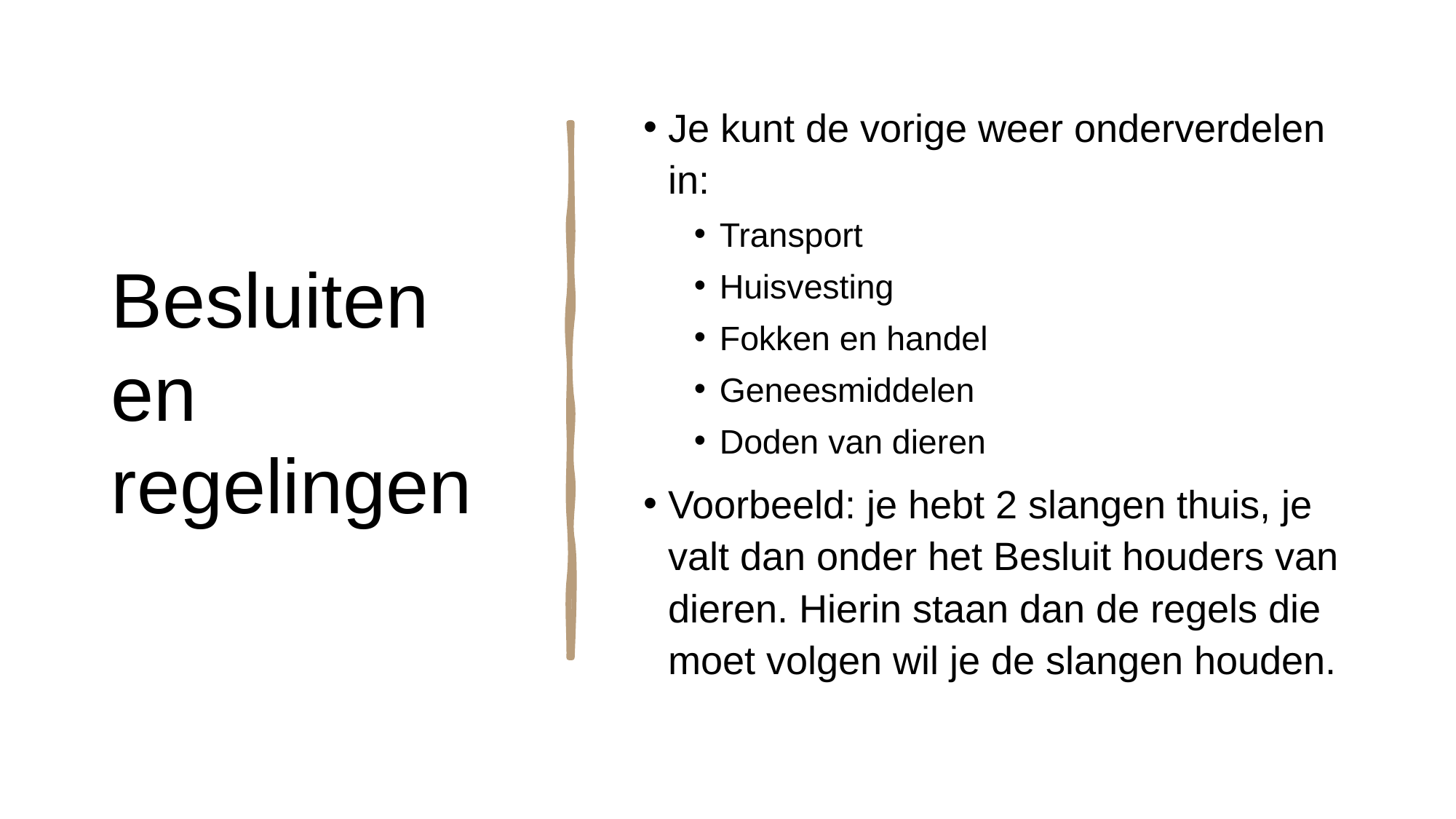

# Besluiten en regelingen
Je kunt de vorige weer onderverdelen in:
Transport
Huisvesting
Fokken en handel
Geneesmiddelen
Doden van dieren
Voorbeeld: je hebt 2 slangen thuis, je valt dan onder het Besluit houders van dieren. Hierin staan dan de regels die moet volgen wil je de slangen houden.